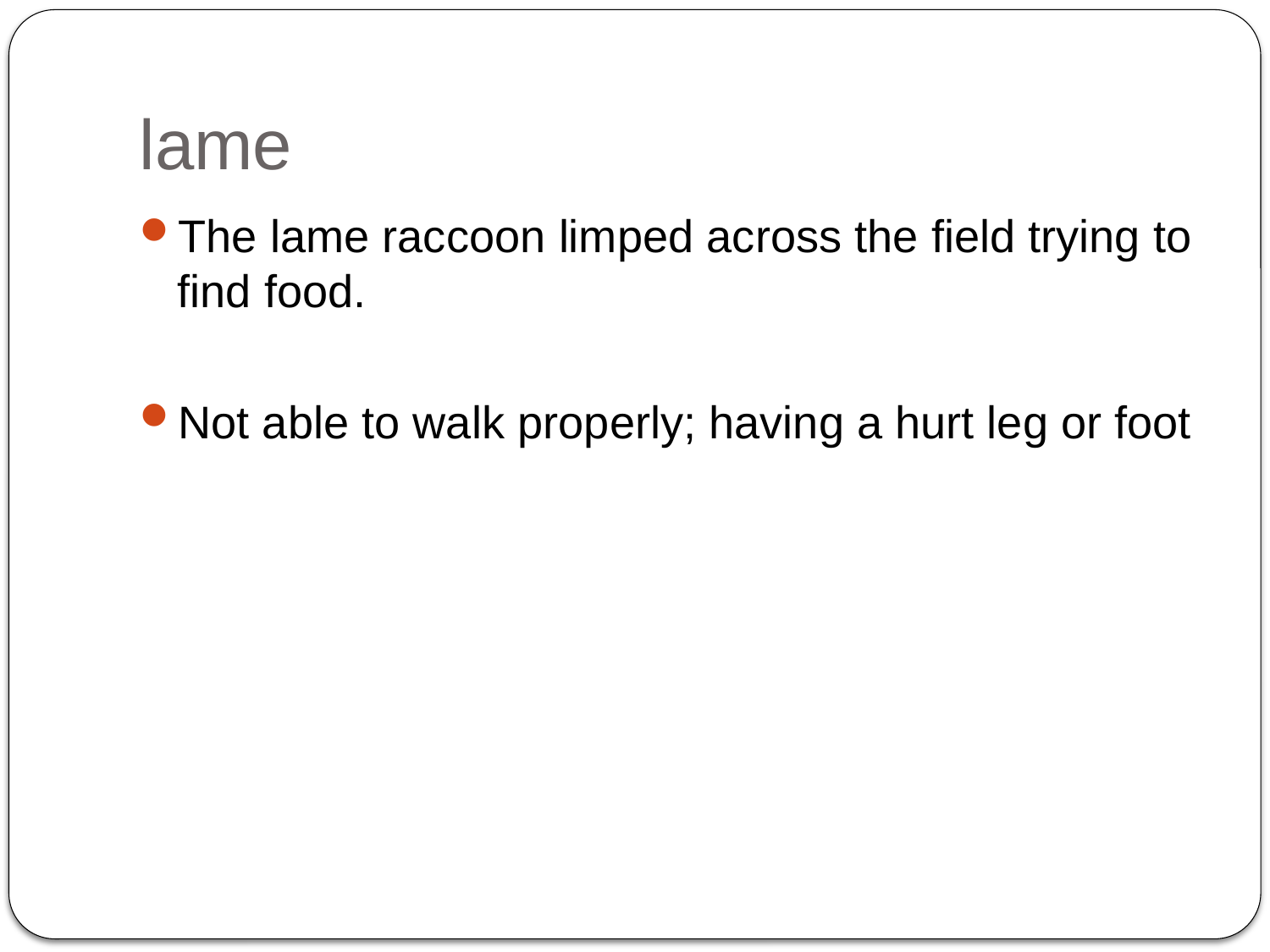

# lame
The lame raccoon limped across the field trying to find food.

Not able to walk properly; having a hurt leg or foot